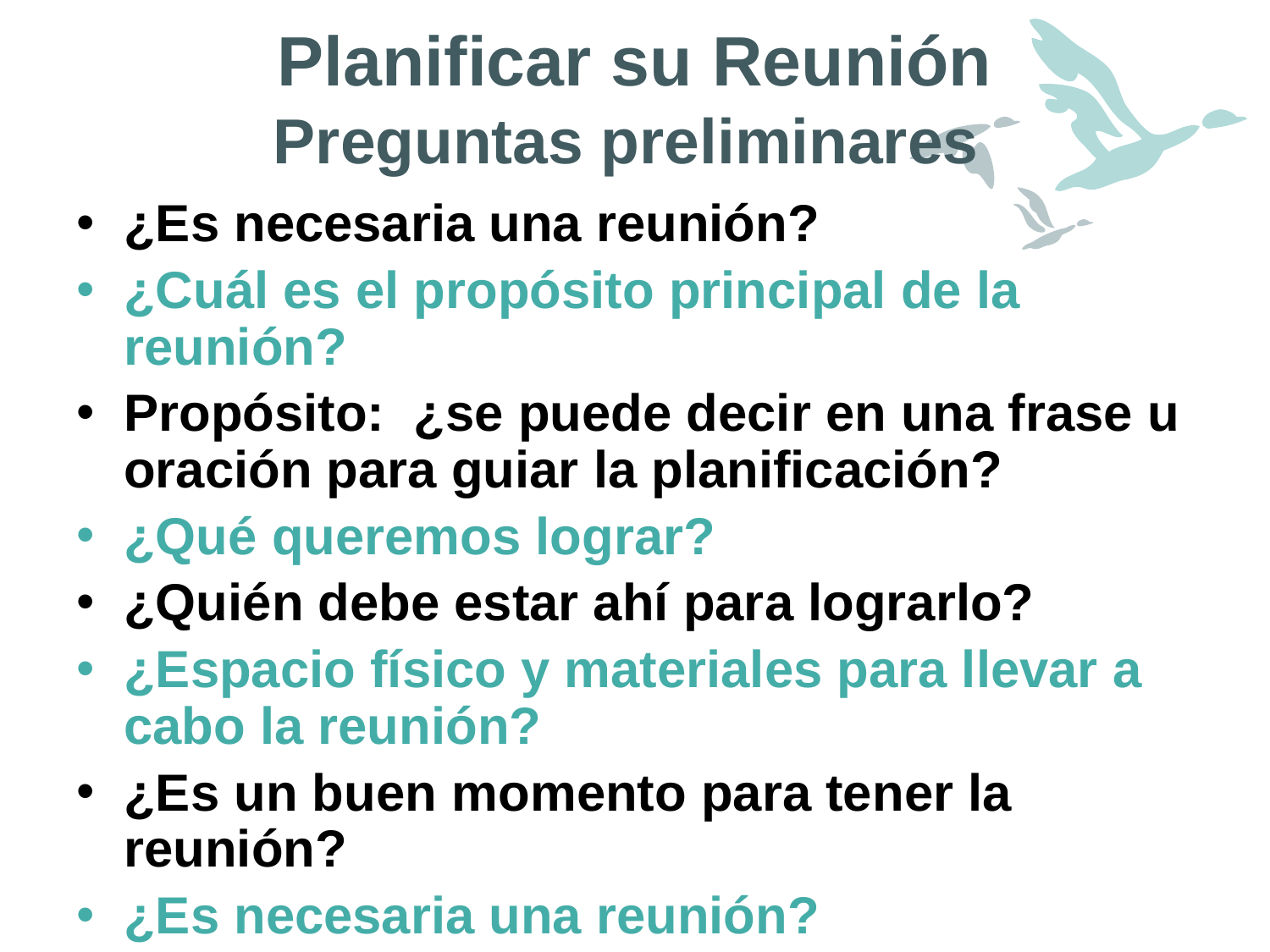

# Planificar su Reunión Preguntas preliminares
¿Es necesaria una reunión?
¿Cuál es el propósito principal de la reunión?
Propósito:  ¿se puede decir en una frase u oración para guiar la planificación?
¿Qué queremos lograr?
¿Quién debe estar ahí para lograrlo?
¿Espacio físico y materiales para llevar a cabo la reunión?
¿Es un buen momento para tener la reunión?
¿Es necesaria una reunión?